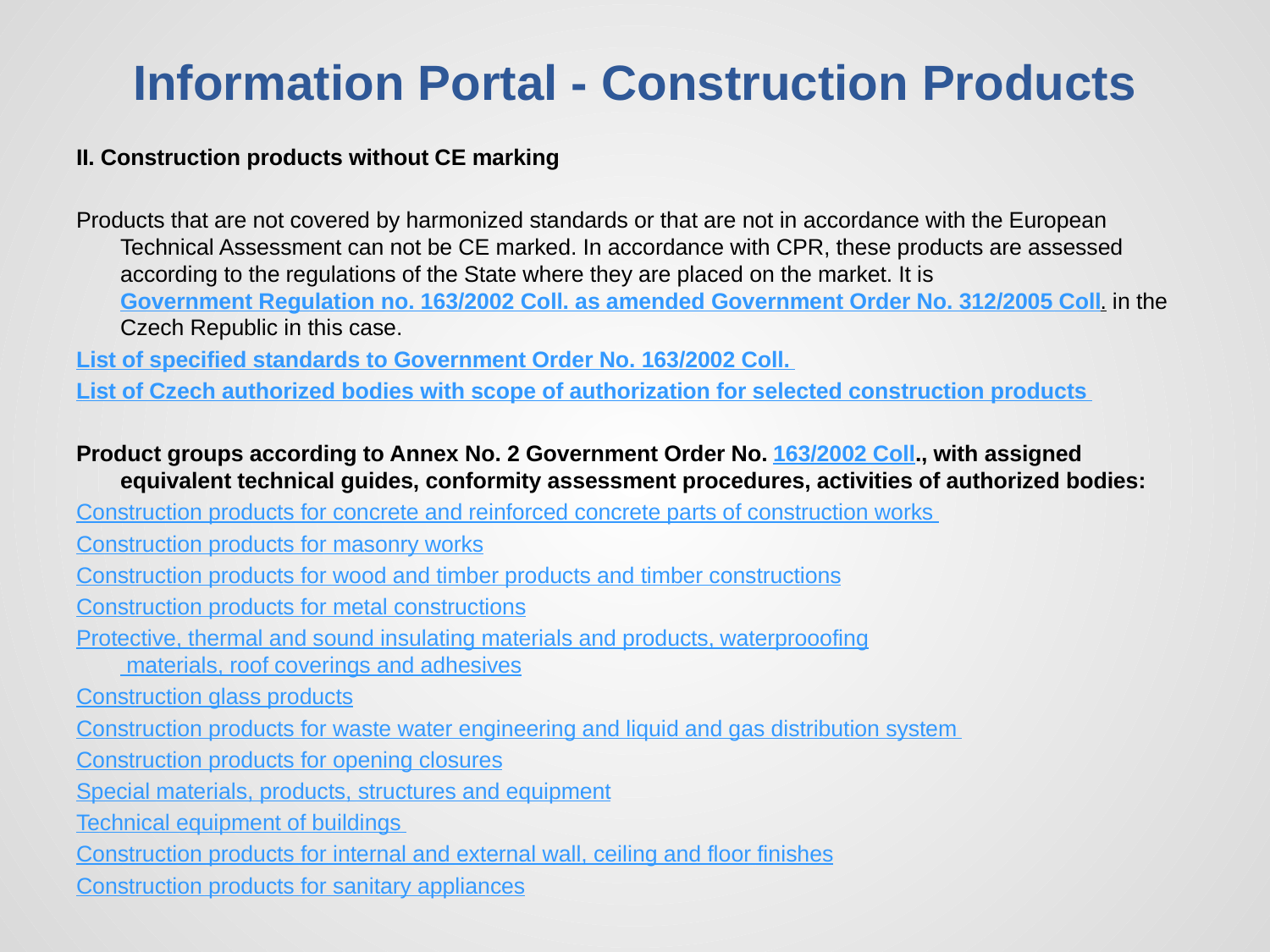

# Information Portal - Construction Products
II. Construction products without CE marking

Products that are not covered by harmonized standards or that are not in accordance with the European Technical Assessment can not be CE marked. In accordance with CPR, these products are assessed according to the regulations of the State where they are placed on the market. It is Government Regulation no. 163/2002 Coll. as amended Government Order No. 312/2005 Coll. in the Czech Republic in this case.
List of specified standards to Government Order No. 163/2002 Coll.
List of Czech authorized bodies with scope of authorization for selected construction products

Product groups according to Annex No. 2 Government Order No. 163/2002 Coll., with assigned equivalent technical guides, conformity assessment procedures, activities of authorized bodies:
Construction products for concrete and reinforced concrete parts of construction works
Construction products for masonry works
Construction products for wood and timber products and timber constructions
Construction products for metal constructions
Protective, thermal and sound insulating materials and products, waterprooofing materials, roof coverings and adhesives
Construction glass products
Construction products for waste water engineering and liquid and gas distribution system
Construction products for opening closures
Special materials, products, structures and equipment
Technical equipment of buildings
Construction products for internal and external wall, ceiling and floor finishes
Construction products for sanitary appliances